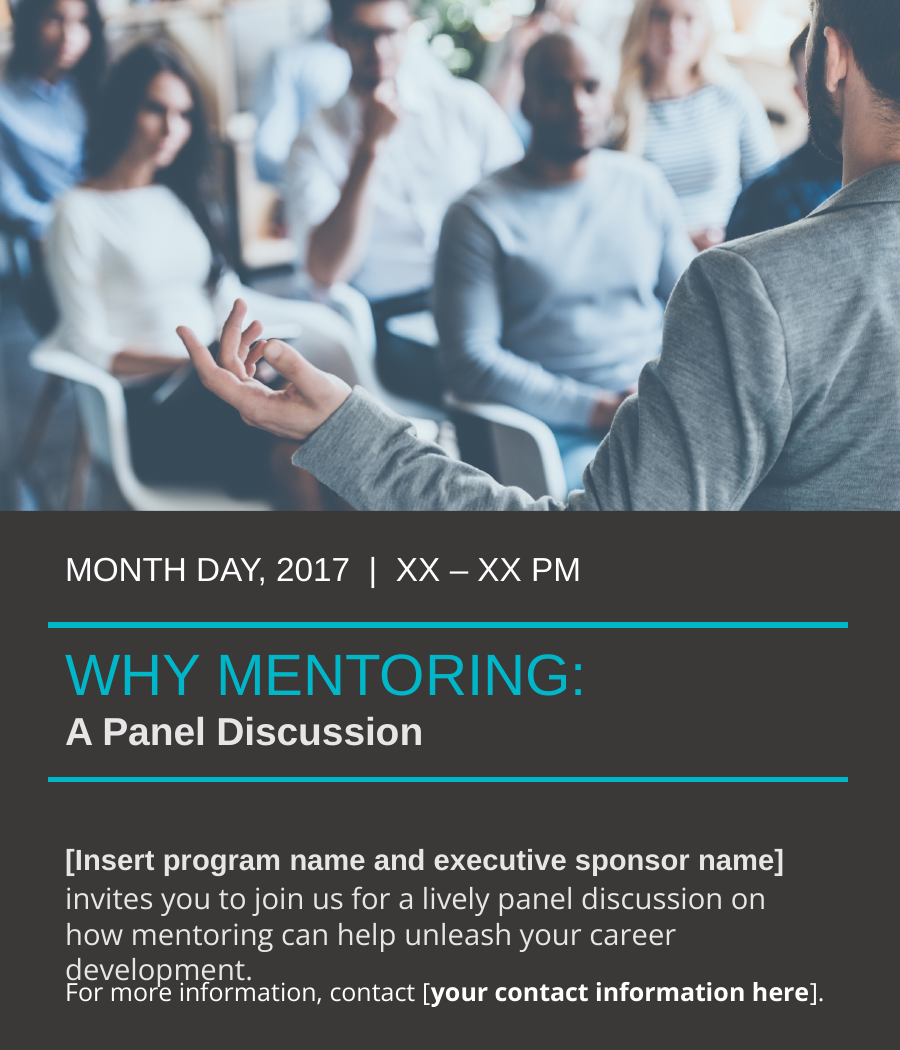

Month Day, 2017  |  XX – XX PM
[Insert program name and executive sponsor name]
For more information, contact [your contact information here].